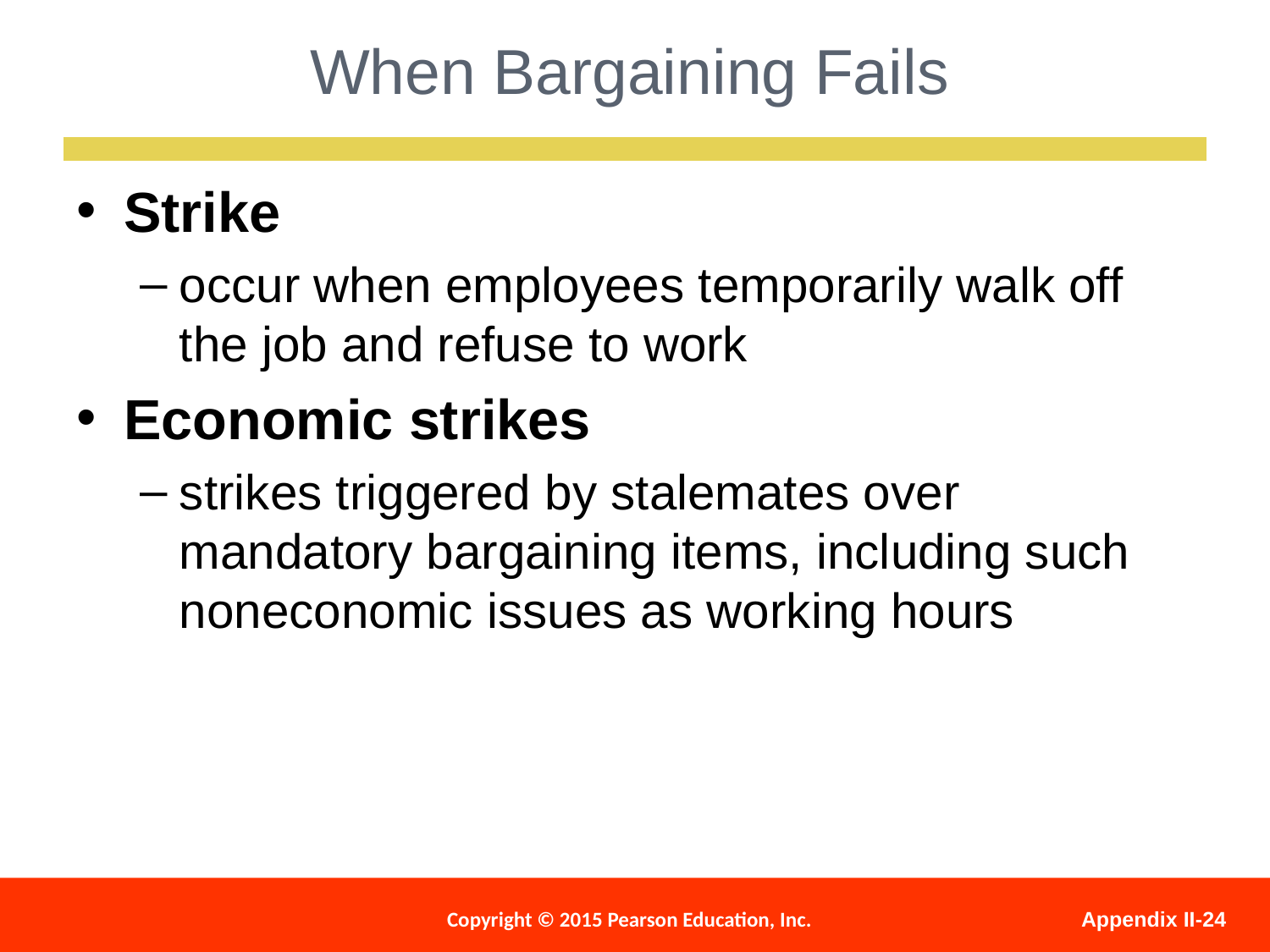

When Bargaining Fails
Strike
occur when employees temporarily walk off the job and refuse to work
Economic strikes
strikes triggered by stalemates over mandatory bargaining items, including such noneconomic issues as working hours